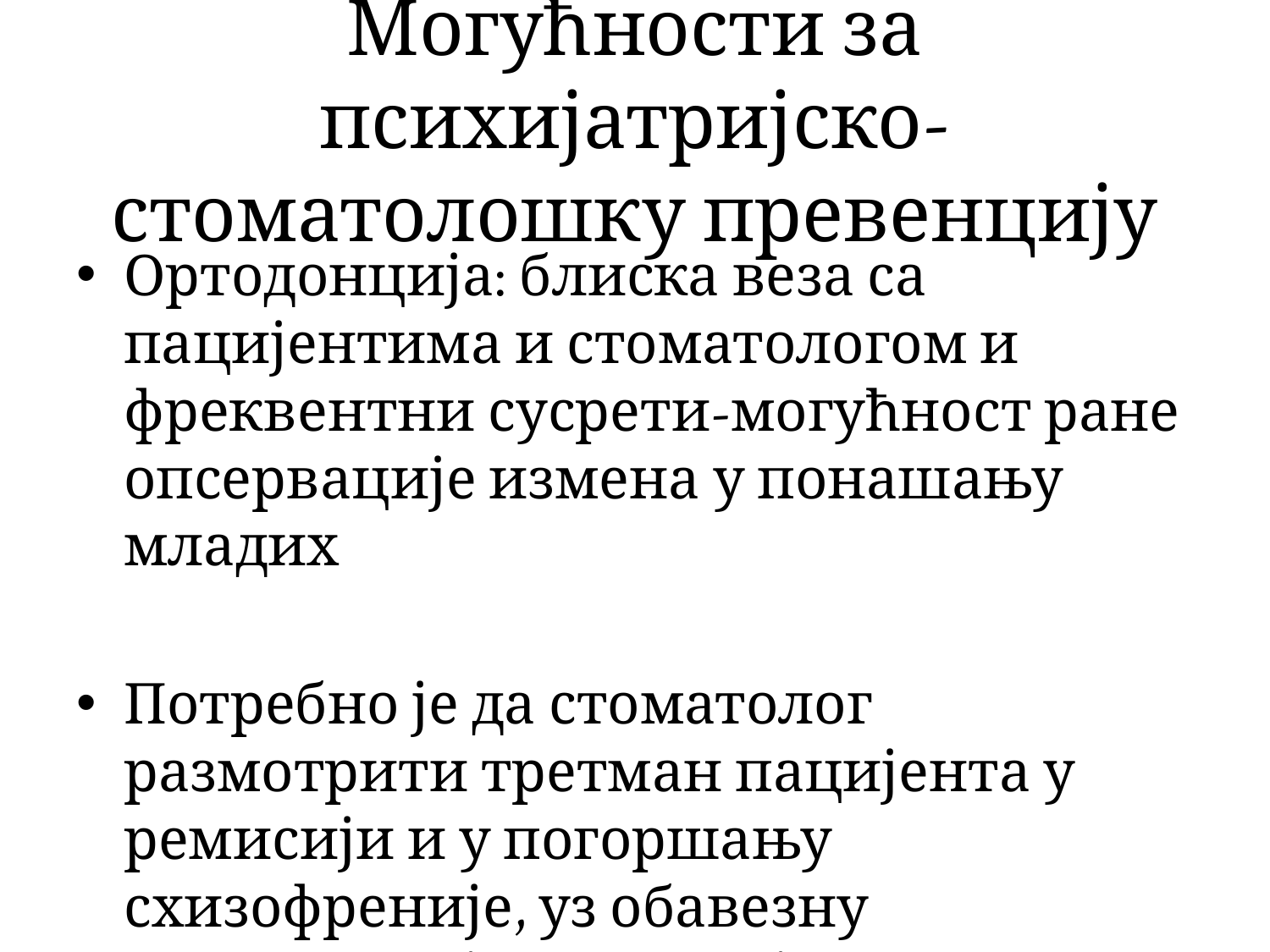

# Могућности за психијатријско- стоматолошку превенцију
Ортодонција: блиска веза са пацијентима и стоматологом и фреквентни сусрети-могућност ране опсервације измена у понашању младих

Потребно је да стоматолог размотрити третман пацијента у ремисији и у погоршању схизофреније, уз обавезну консултацију са психијатром